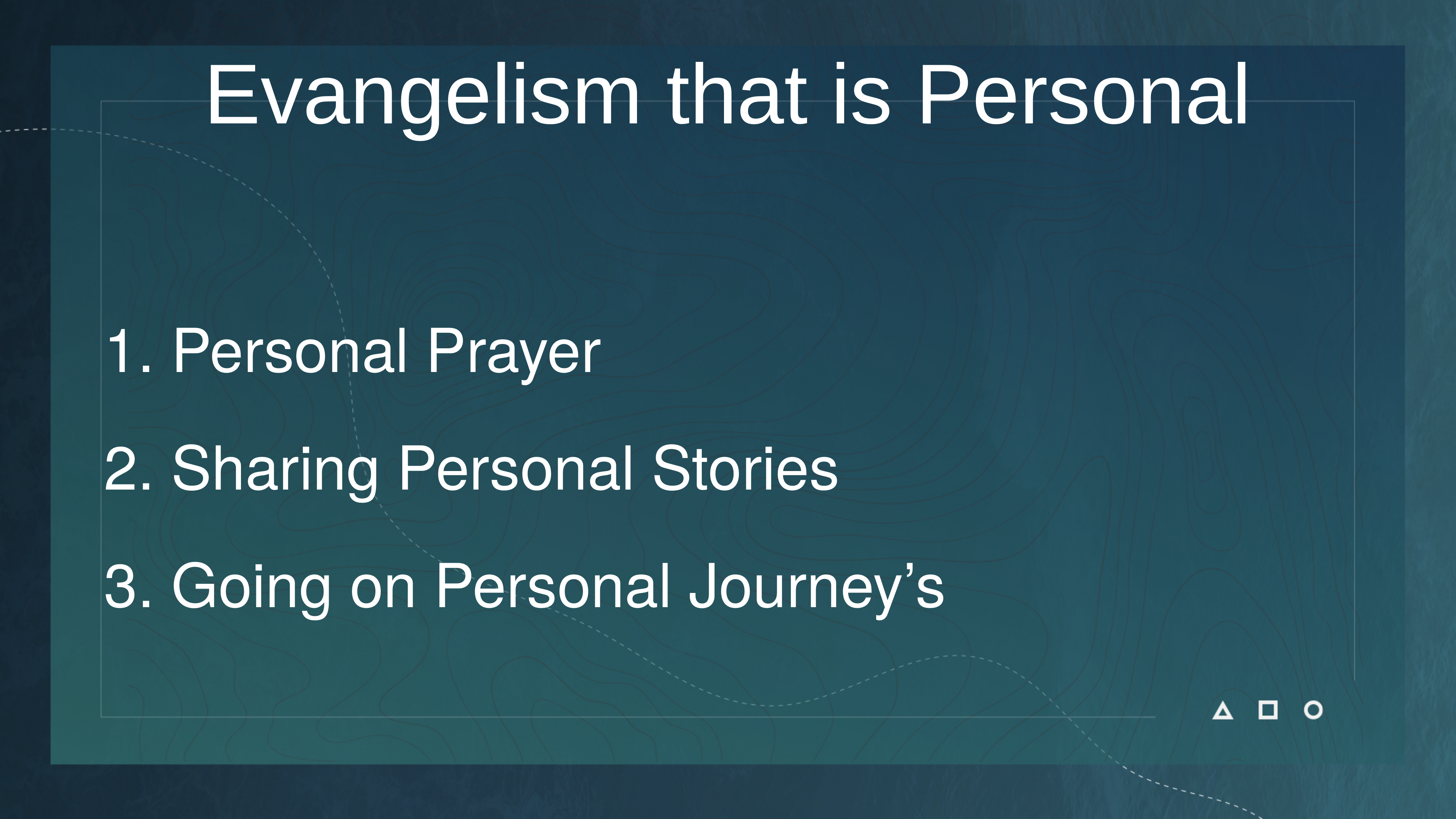

# Evangelism that is Personal
1. Personal Prayer
2. Sharing Personal Stories
3. Going on Personal Journey’s